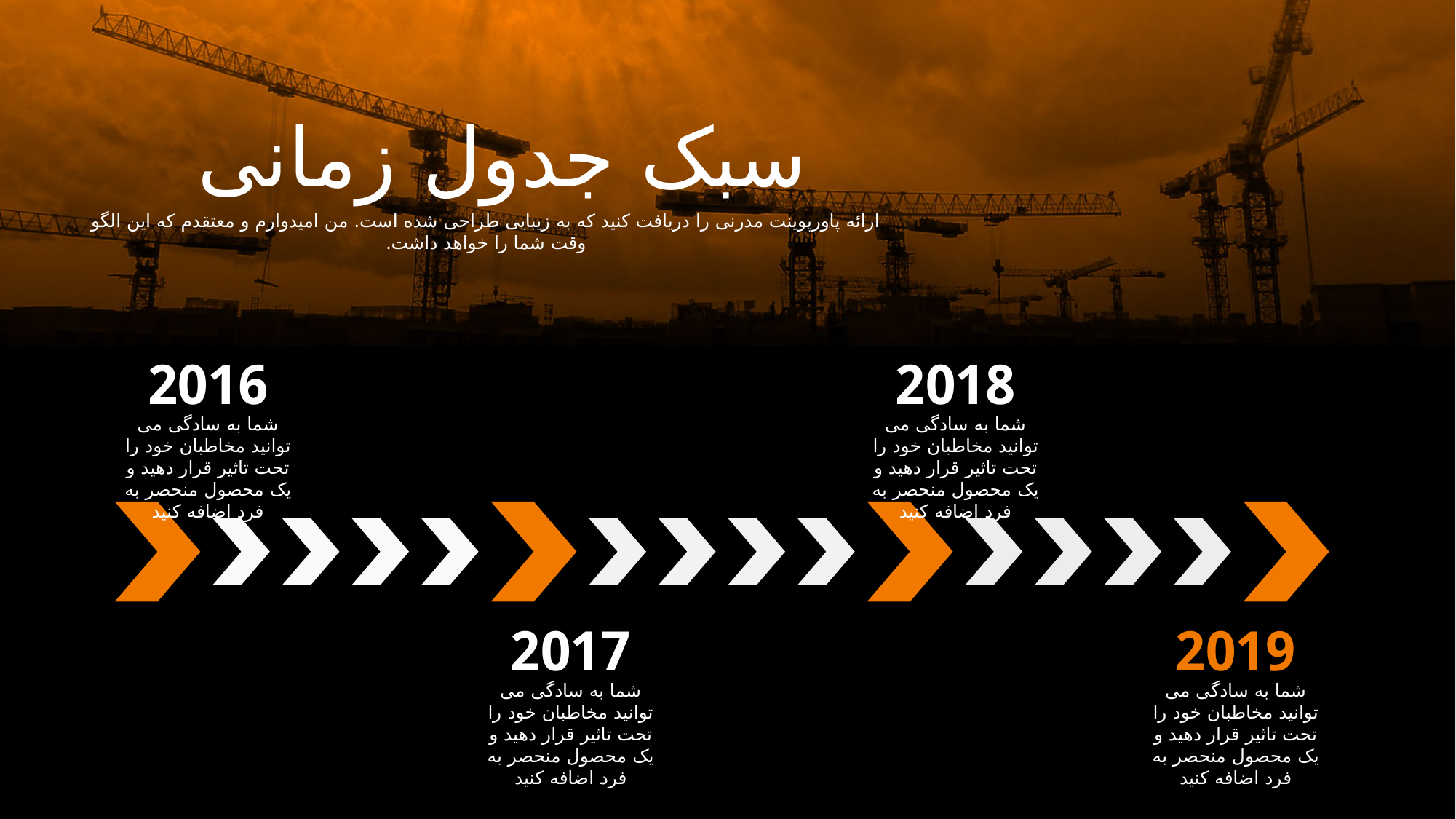

سبک جدول زمانی
ارائه پاورپوینت مدرنی را دریافت کنید که به زیبایی طراحی شده است. من امیدوارم و معتقدم که این الگو وقت شما را خواهد داشت.
2016
2018
شما به سادگی می توانید مخاطبان خود را تحت تاثیر قرار دهید و یک محصول منحصر به فرد اضافه کنید
شما به سادگی می توانید مخاطبان خود را تحت تاثیر قرار دهید و یک محصول منحصر به فرد اضافه کنید

2017
2019
شما به سادگی می توانید مخاطبان خود را تحت تاثیر قرار دهید و یک محصول منحصر به فرد اضافه کنید
شما به سادگی می توانید مخاطبان خود را تحت تاثیر قرار دهید و یک محصول منحصر به فرد اضافه کنید